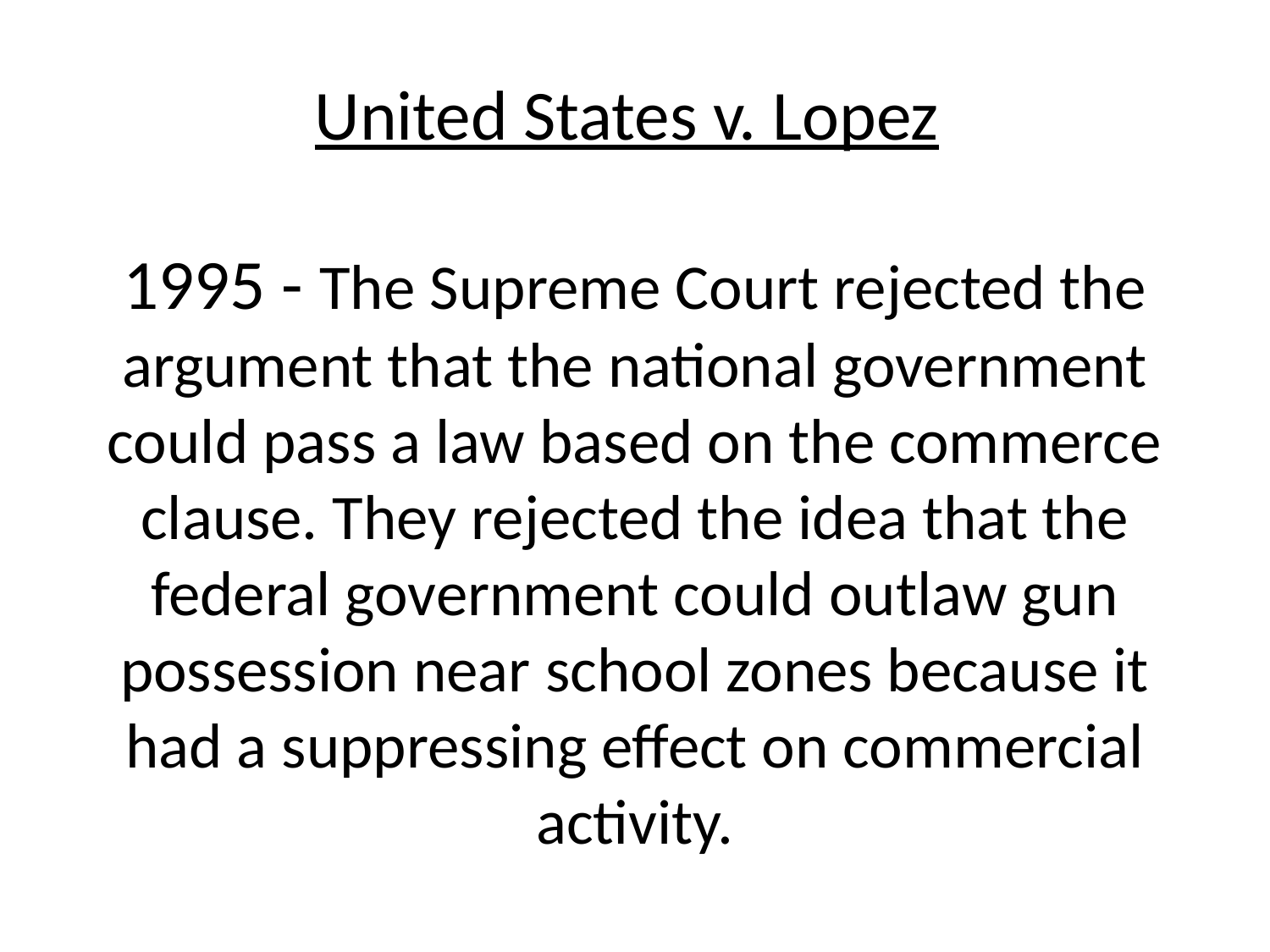

# United States v. Lopez 1995 - The Supreme Court rejected the argument that the national government could pass a law based on the commerce clause. They rejected the idea that the federal government could outlaw gun possession near school zones because it had a suppressing effect on commercial activity.